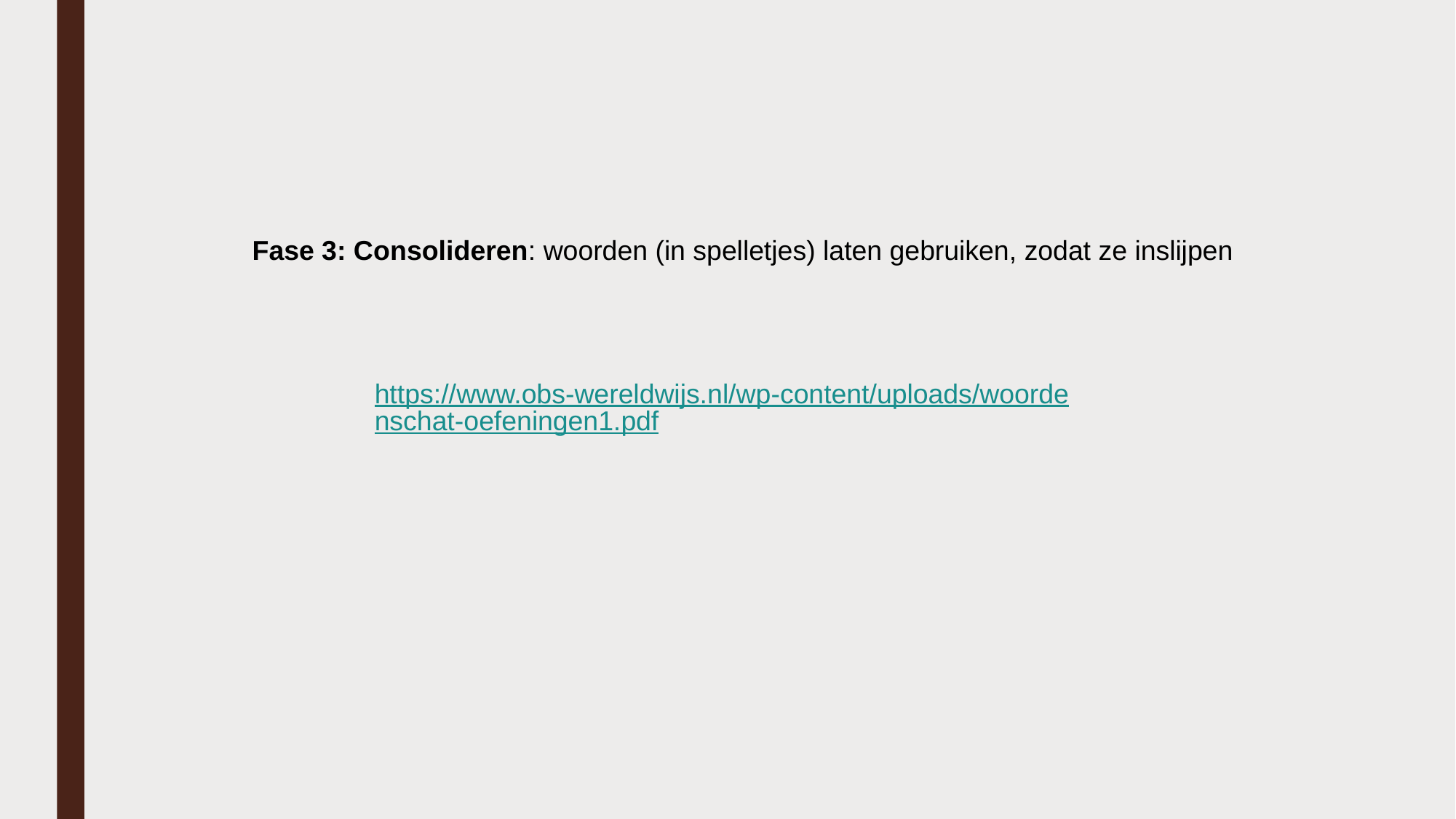

Fase 3: Consolideren: woorden (in spelletjes) laten gebruiken, zodat ze inslijpen
https://www.obs-wereldwijs.nl/wp-content/uploads/woordenschat-oefeningen1.pdf